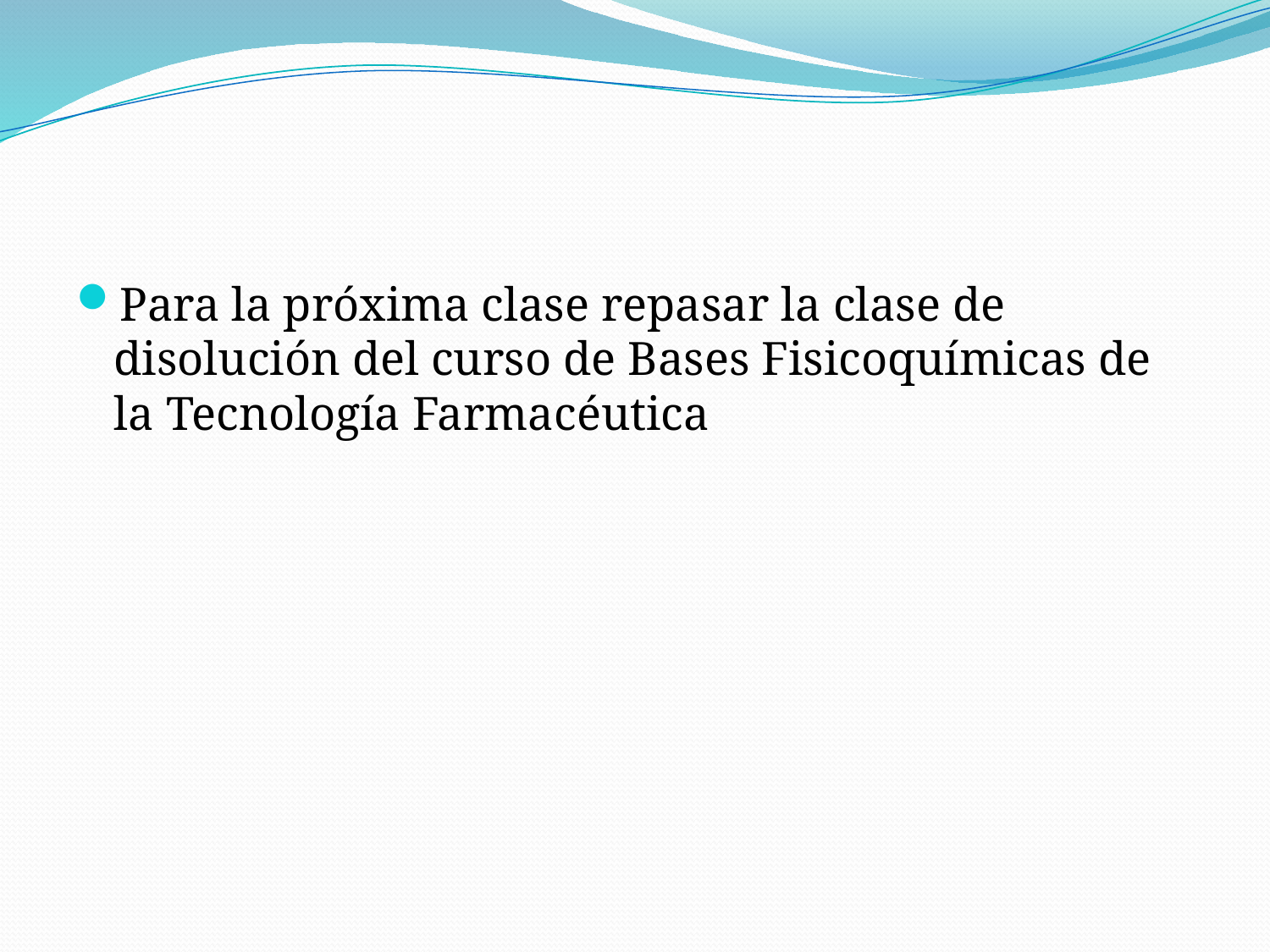

#
Para la próxima clase repasar la clase de disolución del curso de Bases Fisicoquímicas de la Tecnología Farmacéutica